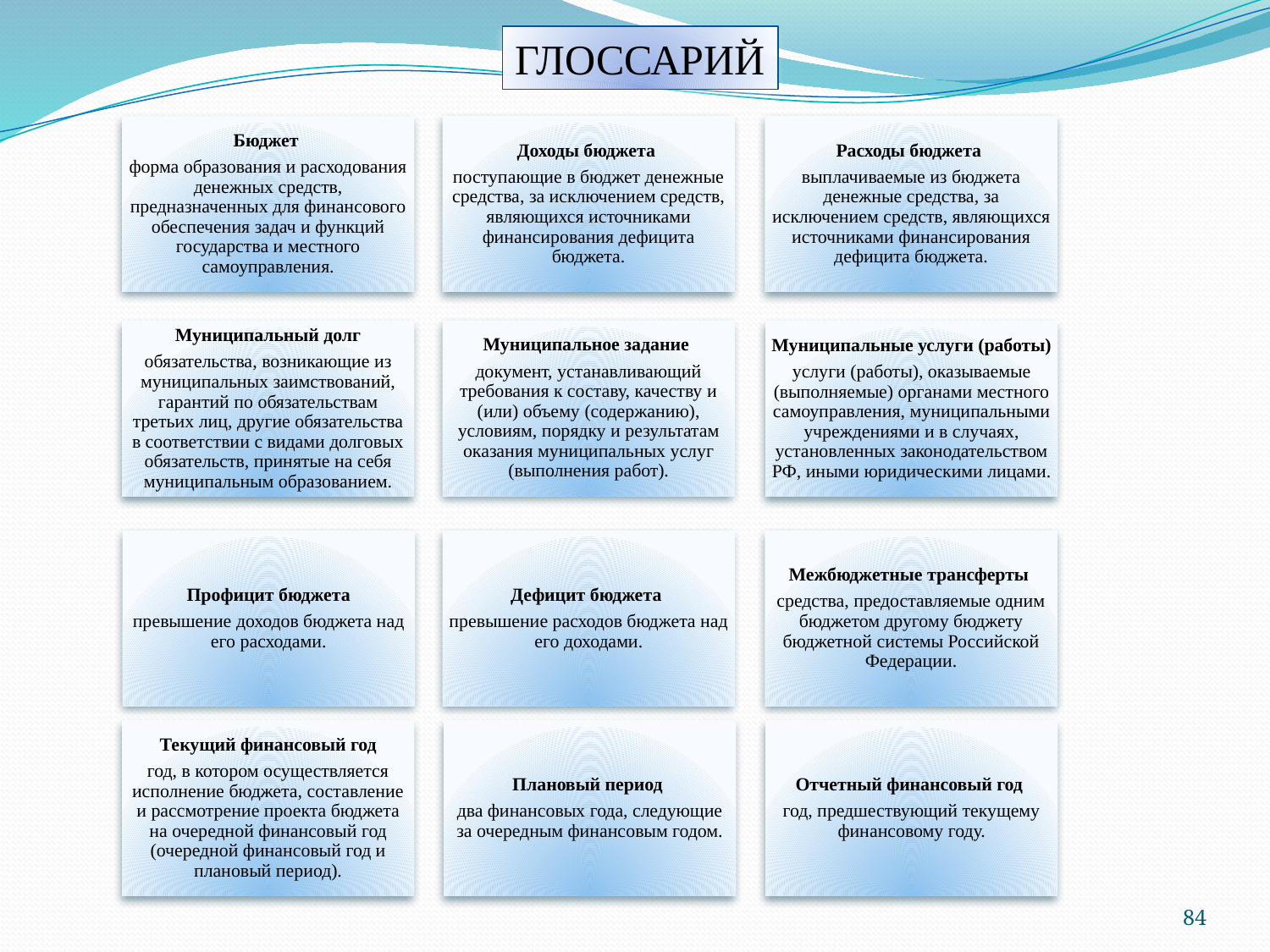

ГЛОССАРИЙ
Бюджет
форма образования и расходования денежных средств, предназначенных для финансового обеспечения задач и функций государства и местного самоуправления.
Дефицит бюджета
превышение расходов бюджета над его доходами.
Профицит бюджета
превышение доходов бюджета над его расходами.
Муниципальный долг
обязательства, возникающие из муниципальных заимствований, гарантий по обязательствам третьих лиц, другие обязательства в соответствии с видами долговых обязательств, принятые на себя муниципальным образованием.
Межбюджетные трансферты
средства, предоставляемые одним бюджетом другому бюджету бюджетной системы Российской Федерации.
Муниципальные услуги (работы)
услуги (работы), оказываемые (выполняемые) органами местного самоуправления, муниципальными учреждениями и в случаях, установленных законодательством РФ, иными юридическими лицами.
Муниципальное задание
документ, устанавливающий требования к составу, качеству и (или) объему (содержанию), условиям, порядку и результатам оказания муниципальных услуг (выполнения работ).
Доходы бюджета
поступающие в бюджет денежные средства, за исключением средств, являющихся источниками финансирования дефицита бюджета.
Расходы бюджета
выплачиваемые из бюджета денежные средства, за исключением средств, являющихся источниками финансирования дефицита бюджета.
Текущий финансовый год
год, в котором осуществляется исполнение бюджета, составление и рассмотрение проекта бюджета на очередной финансовый год (очередной финансовый год и плановый период).
Плановый период
два финансовых года, следующие за очередным финансовым годом.
Отчетный финансовый год
год, предшествующий текущему финансовому году.
84